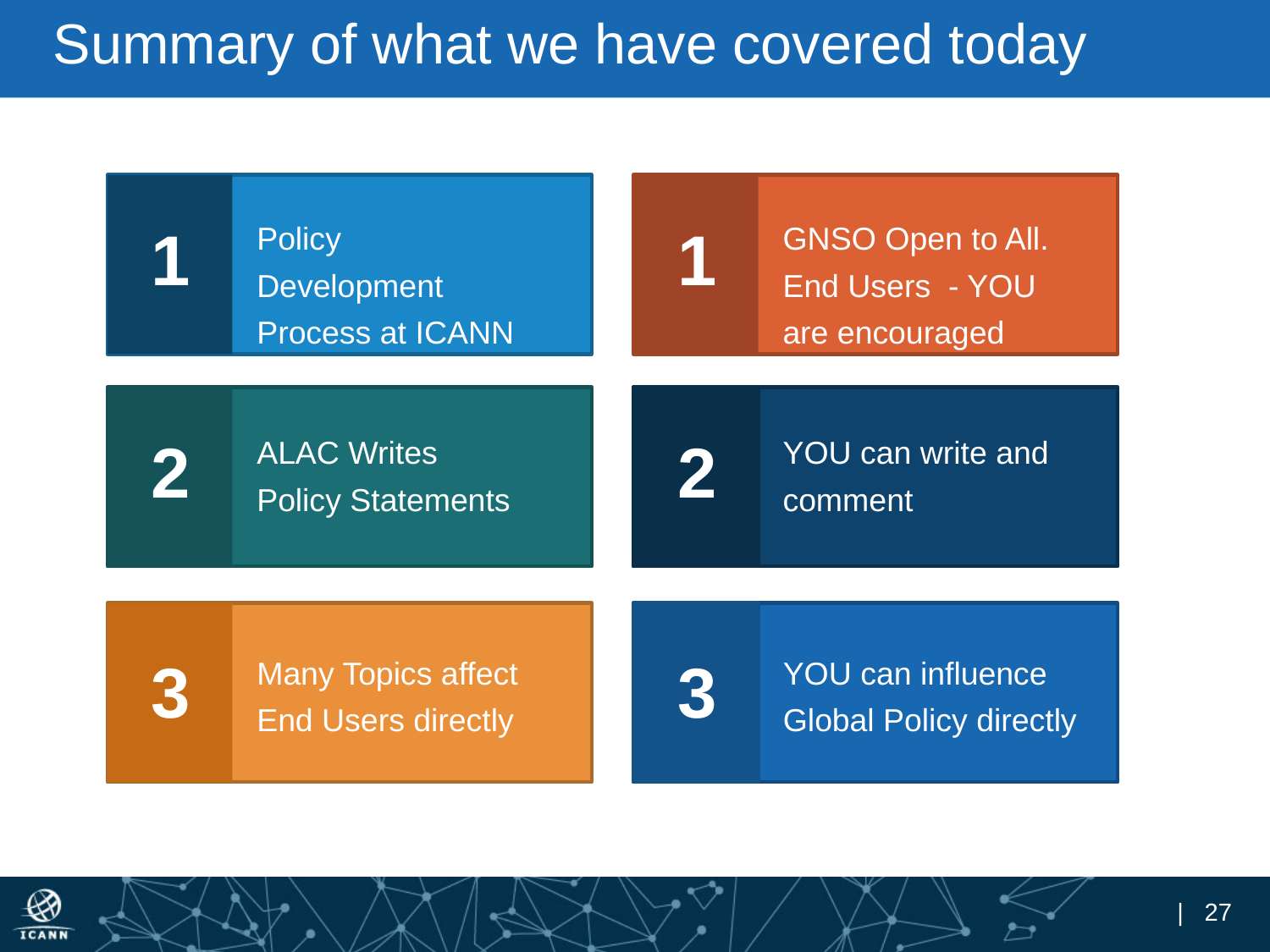

# Summary of what we have covered today

Policy Development Process at ICANN
GNSO Open to All.
End Users  - YOU are encouraged
1
1

ALAC Writes Policy Statements
YOU can write and comment
2
2

Many Topics affect End Users directly
YOU can influence Global Policy directly
3
3